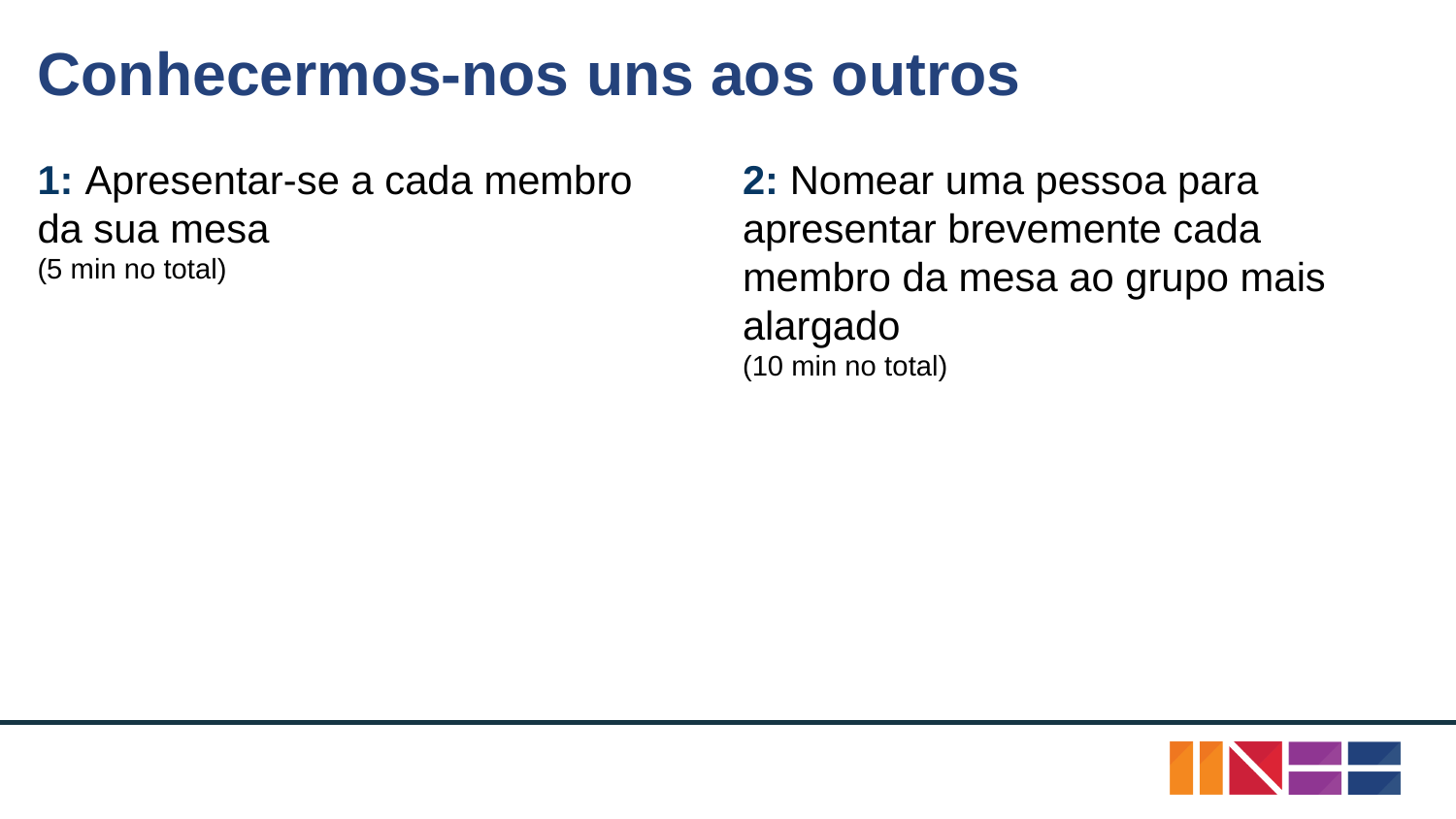

# Conhecermos-nos uns aos outros
1: Apresentar-se a cada membro da sua mesa
(5 min no total)
2: Nomear uma pessoa para apresentar brevemente cada membro da mesa ao grupo mais alargado
(10 min no total)